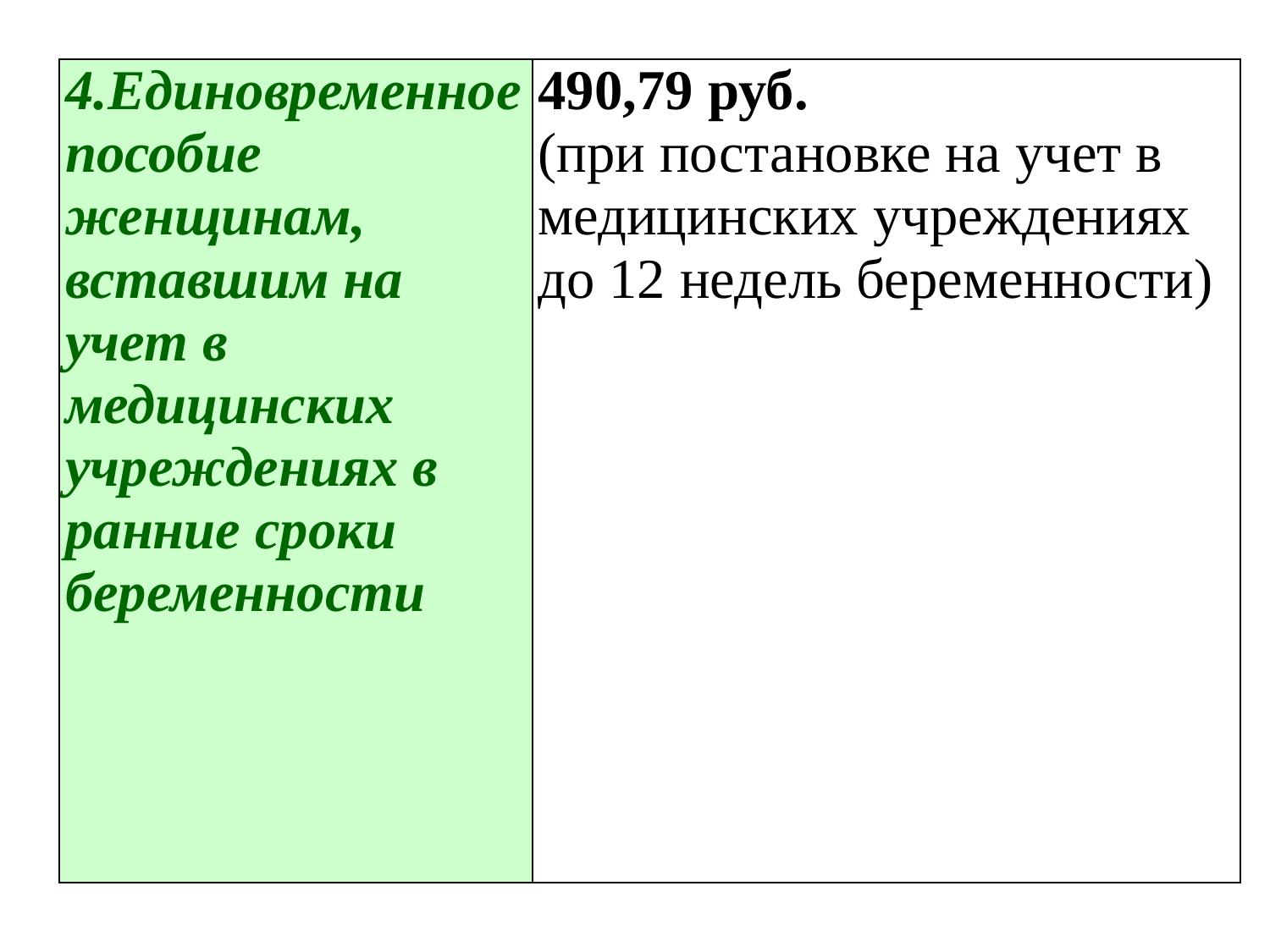

| 4.Единовременное пособие женщинам, вставшим на учет в медицинских учреждениях в ранние сроки беременности | 490,79 руб. (при постановке на учет в медицинских учреждениях до 12 недель беременности) |
| --- | --- |